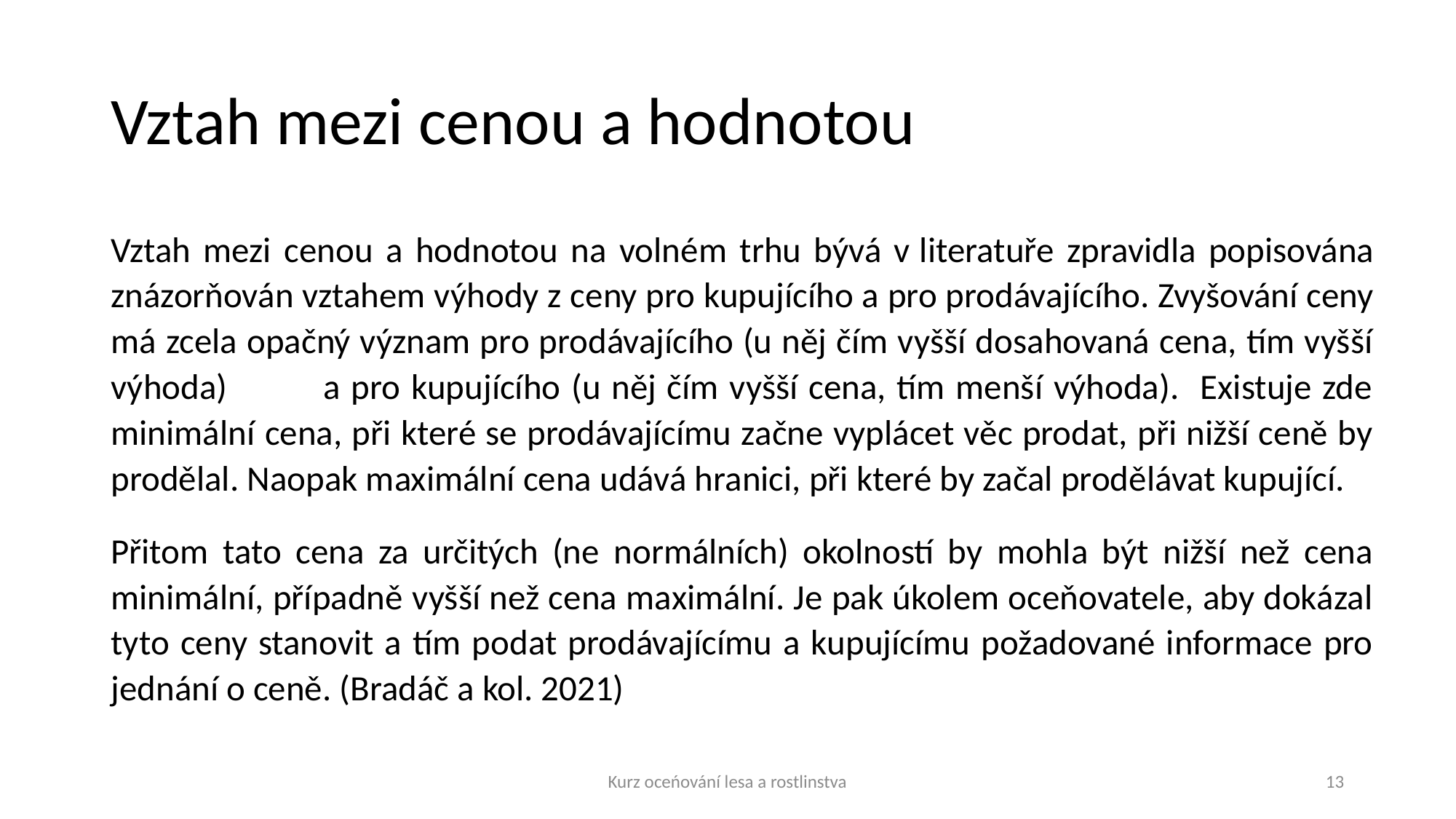

# Vztah mezi cenou a hodnotou
Vztah mezi cenou a hodnotou na volném trhu bývá v literatuře zpravidla popisována znázorňován vztahem výhody z ceny pro kupujícího a pro prodávajícího. Zvyšování ceny má zcela opačný význam pro prodávajícího (u něj čím vyšší dosahovaná cena, tím vyšší výhoda)         a pro kupujícího (u něj čím vyšší cena, tím menší výhoda).  Existuje zde minimální cena, při které se prodávajícímu začne vyplácet věc prodat, při nižší ceně by prodělal. Naopak maximální cena udává hranici, při které by začal prodělávat kupující.
Přitom tato cena za určitých (ne normálních) okolností by mohla být nižší než cena minimální, případně vyšší než cena maximální. Je pak úkolem oceňovatele, aby dokázal tyto ceny stanovit a tím podat prodávajícímu a kupujícímu požadované informace pro jednání o ceně. (Bradáč a kol. 2021)

Kurz oceńování lesa a rostlinstva
13